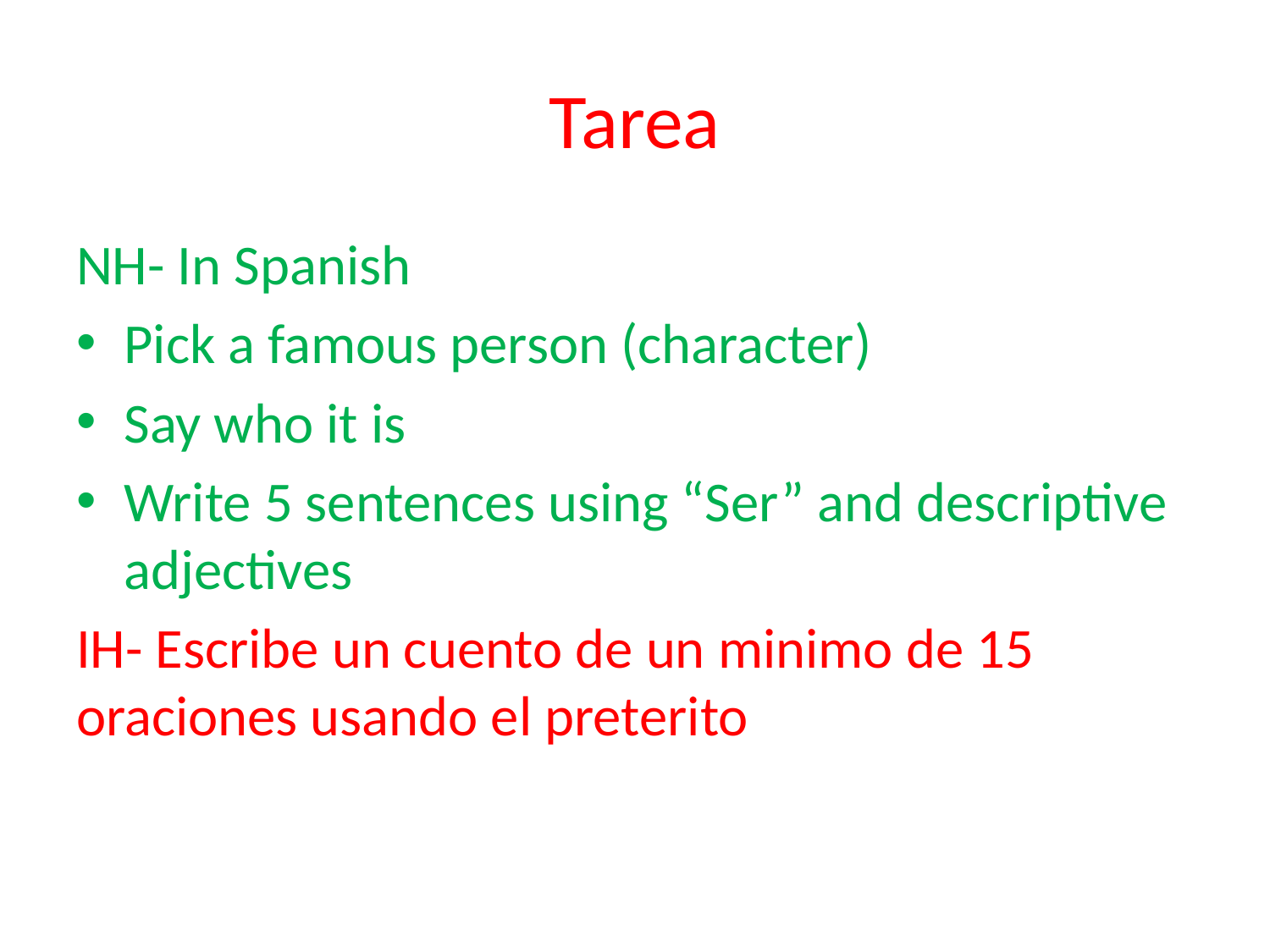

# Tarea
NH- In Spanish
Pick a famous person (character)
Say who it is
Write 5 sentences using “Ser” and descriptive adjectives
IH- Escribe un cuento de un minimo de 15 oraciones usando el preterito